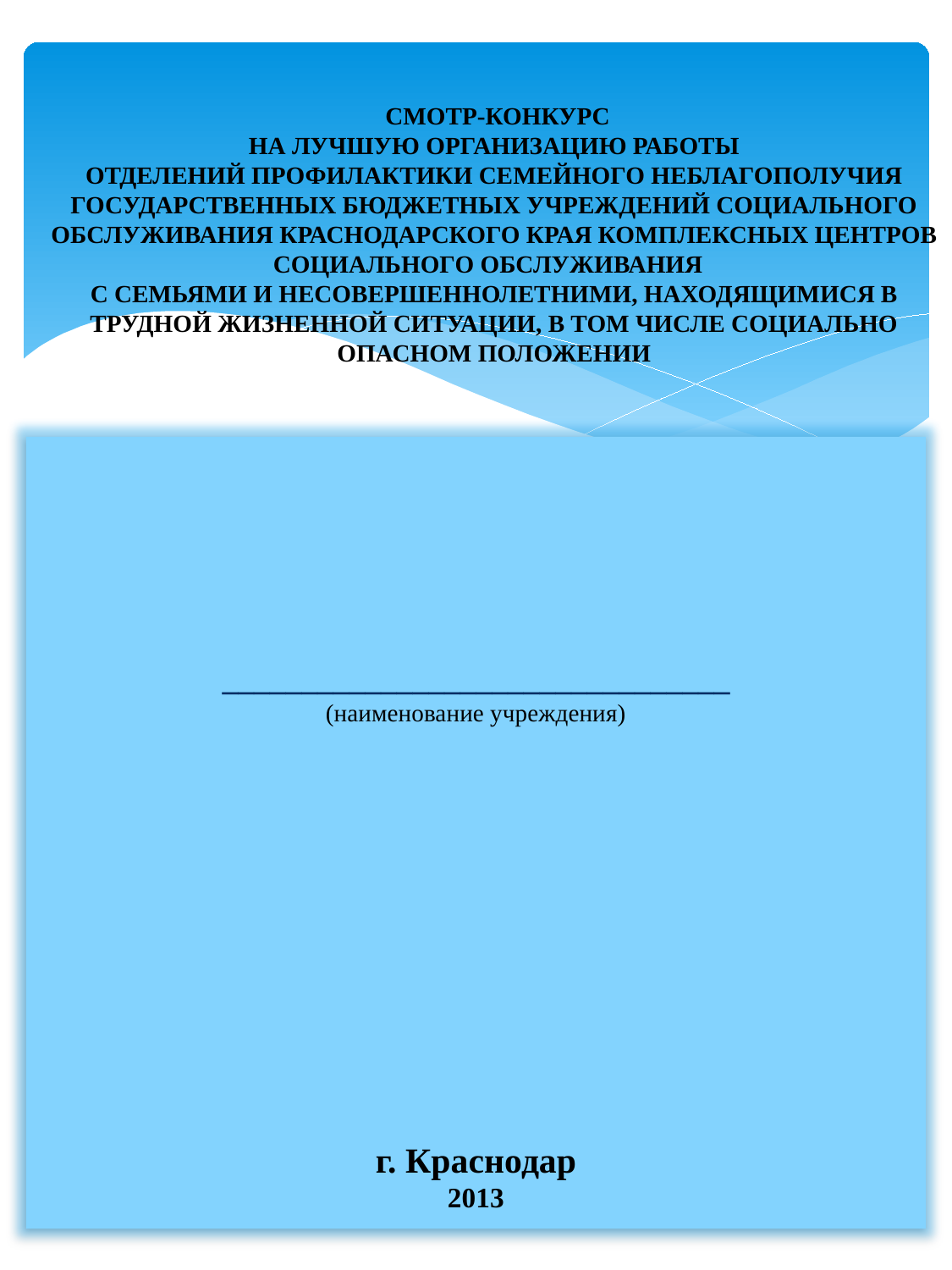

СМОТР-КОНКУРС
НА ЛУЧШУЮ ОРГАНИЗАЦИЮ РАБОТЫ
ОТДЕЛЕНИЙ ПРОФИЛАКТИКИ СЕМЕЙНОГО НЕБЛАГОПОЛУЧИЯ
ГОСУДАРСТВЕННЫХ БЮДЖЕТНЫХ УЧРЕЖДЕНИЙ СОЦИАЛЬНОГО ОБСЛУЖИВАНИЯ КРАСНОДАРСКОГО КРАЯ КОМПЛЕКСНЫХ ЦЕНТРОВ СОЦИАЛЬНОГО ОБСЛУЖИВАНИЯ
С СЕМЬЯМИ И НЕСОВЕРШЕННОЛЕТНИМИ, НАХОДЯЩИМИСЯ В ТРУДНОЙ ЖИЗНЕННОЙ СИТУАЦИИ, В ТОМ ЧИСЛЕ СОЦИАЛЬНО ОПАСНОМ ПОЛОЖЕНИИ

________________________________
(наименование учреждения)

г. Краснодар
2013

От